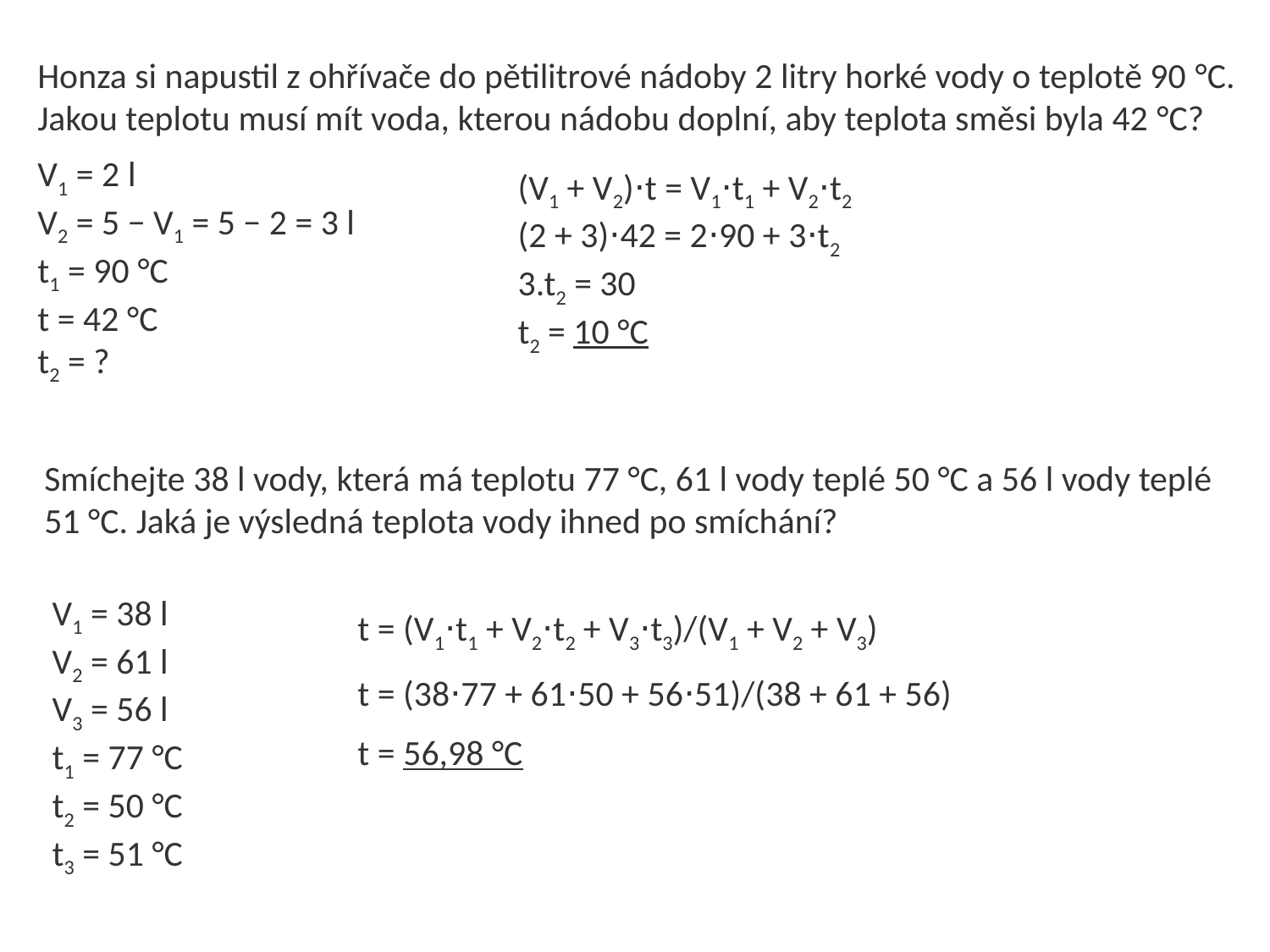

Honza si napustil z ohřívače do pětilitrové nádoby 2 litry horké vody o teplotě 90 °C. Jakou teplotu musí mít voda, kterou nádobu doplní, aby teplota směsi byla 42 °C?
V1​ = 2 l
V2 ​= 5 − V1 = 5 − 2 = 3 l
t1​ = 90 °C
t = 42 °C
t2​ = ?
(V1 ​+ V2​)⋅t = V1​⋅t1​ + V2​⋅t2​
(2 + 3)⋅42 = 2⋅90 + 3⋅t2​
3.t2​ = 30
t2​ = 10 °C
Smíchejte 38 l vody, která má teplotu 77 °C, 61 l vody teplé 50 °C a 56 l vody teplé 51 °C. Jaká je výsledná teplota vody ihned po smíchání?
V1 ​= 38 l
V2 ​= 61 l
V3​ = 56 l
t1 ​= 77 °C
t2 ​= 50 °C
t3​ = 51 °C
t = (​V1​⋅t1​ + V2​⋅t2​ + V3​⋅t3)/(V1 ​+ V2​ + V3)

t = (38⋅77 + 61⋅50 + 56⋅51)/(38 + 61 + 56)
 ​​
t = 56,98 °C